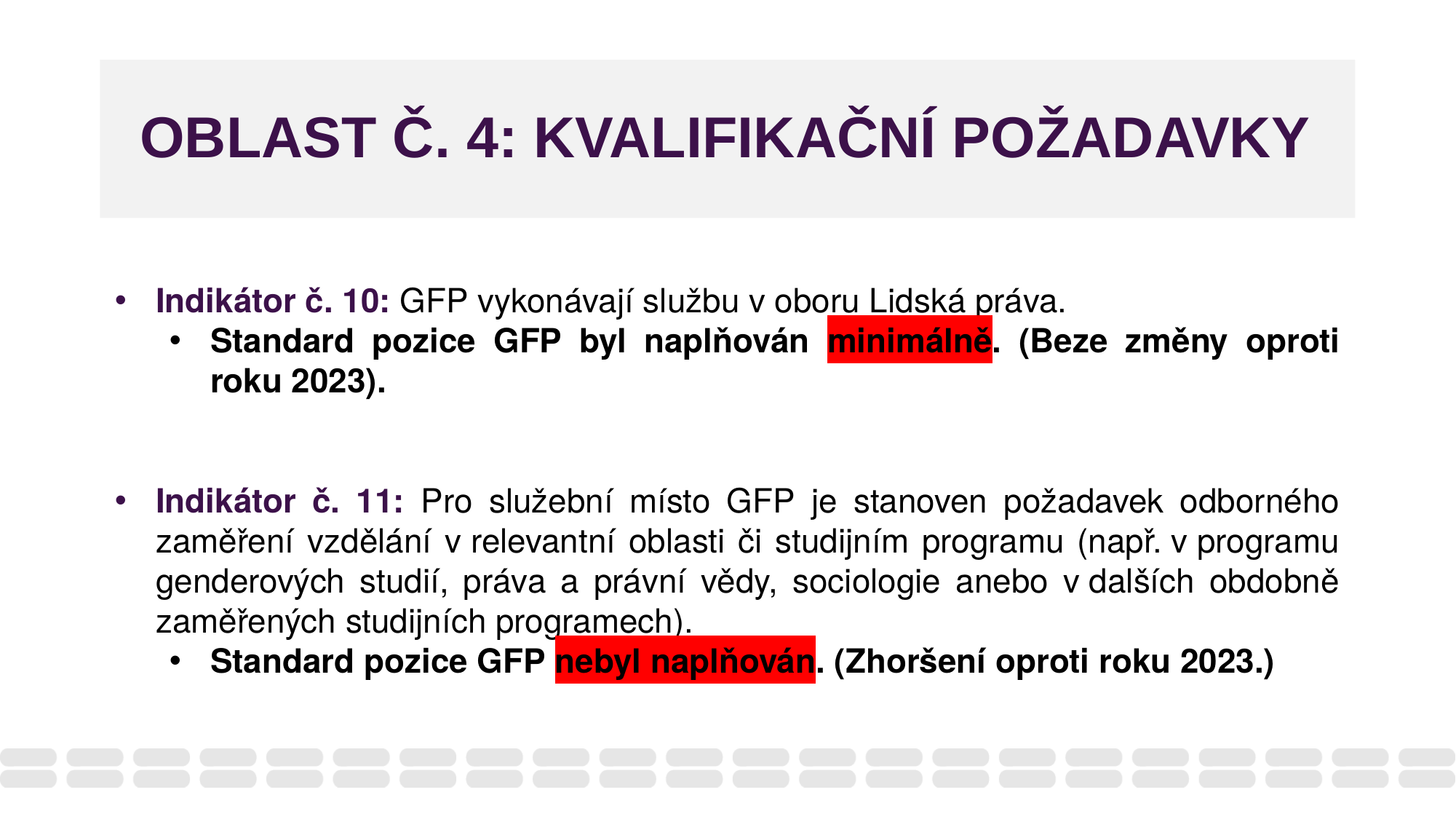

# Oblast č. 4: Kvalifikační požadavky
Indikátor č. 10: GFP vykonávají službu v oboru Lidská práva.
Standard pozice GFP byl naplňován minimálně. (Beze změny oproti roku 2023).

Indikátor č. 11: Pro služební místo GFP je stanoven požadavek odborného zaměření vzdělání v relevantní oblasti či studijním programu (např. v programu genderových studií, práva a právní vědy, sociologie anebo v dalších obdobně zaměřených studijních programech).
Standard pozice GFP nebyl naplňován. (Zhoršení oproti roku 2023.)